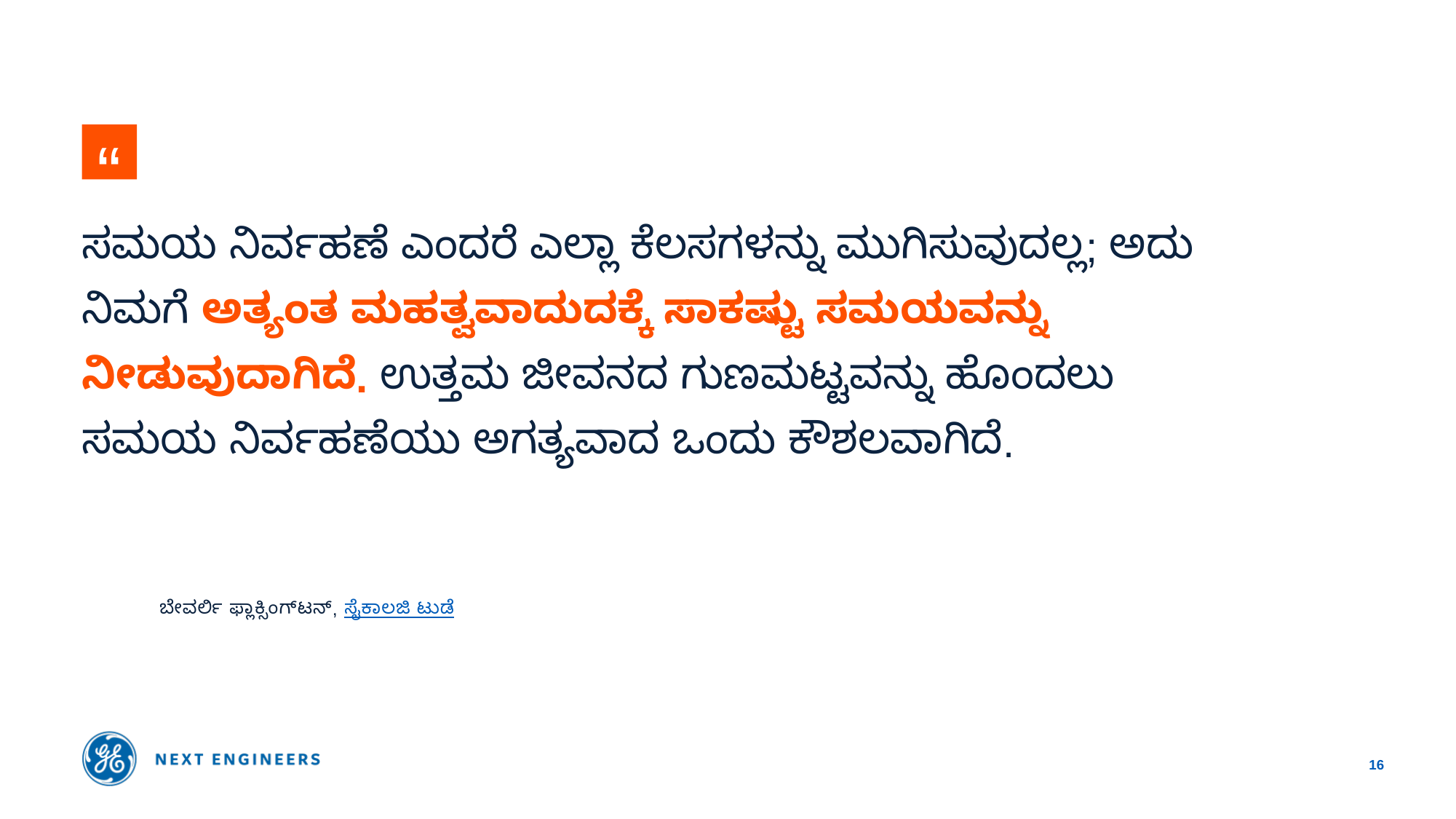

ಸಮಯ ನಿರ್ವಹಣೆ ಎಂದರೆ ಎಲ್ಲಾ ಕೆಲಸಗಳನ್ನು ಮುಗಿಸುವುದಲ್ಲ; ಅದು ನಿಮಗೆ ಅತ್ಯಂತ ಮಹತ್ವವಾದುದಕ್ಕೆ ಸಾಕಷ್ಟು ಸಮಯವನ್ನು ನೀಡುವುದಾಗಿದೆ. ಉತ್ತಮ ಜೀವನದ ಗುಣಮಟ್ಟವನ್ನು ಹೊಂದಲು ಸಮಯ ನಿರ್ವಹಣೆಯು ಅಗತ್ಯವಾದ ಒಂದು ಕೌಶಲವಾಗಿದೆ.

ಬೇವರ್ಲಿ ಫ್ಲಾಕ್ಸಿಂಗ್‌ಟನ್, ಸೈಕಾಲಜಿ ಟುಡೆ
16